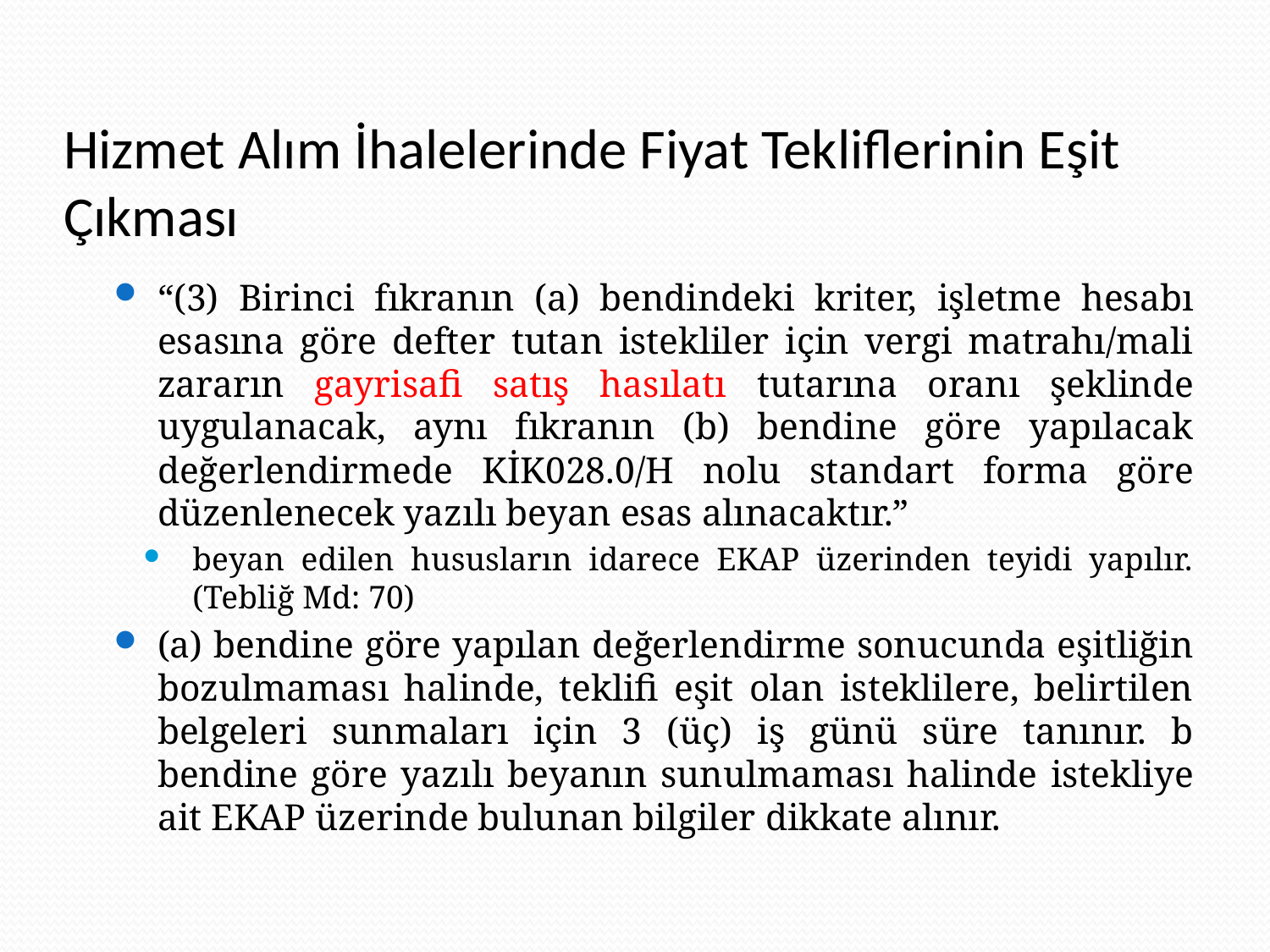

# Hizmet Alım İhalelerinde Fiyat Tekliflerinin Eşit Çıkması
“(3) Birinci fıkranın (a) bendindeki kriter, işletme hesabı esasına göre defter tutan istekliler için vergi matrahı/mali zararın gayrisafi satış hasılatı tutarına oranı şeklinde uygulanacak, aynı fıkranın (b) bendine göre yapılacak değerlendirmede KİK028.0/H nolu standart forma göre düzenlenecek yazılı beyan esas alınacaktır.”
beyan edilen hususların idarece EKAP üzerinden teyidi yapılır. (Tebliğ Md: 70)
(a) bendine göre yapılan değerlendirme sonucunda eşitliğin bozulmaması halinde, teklifi eşit olan isteklilere, belirtilen belgeleri sunmaları için 3 (üç) iş günü süre tanınır. b bendine göre yazılı beyanın sunulmaması halinde istekliye ait EKAP üzerinde bulunan bilgiler dikkate alınır.